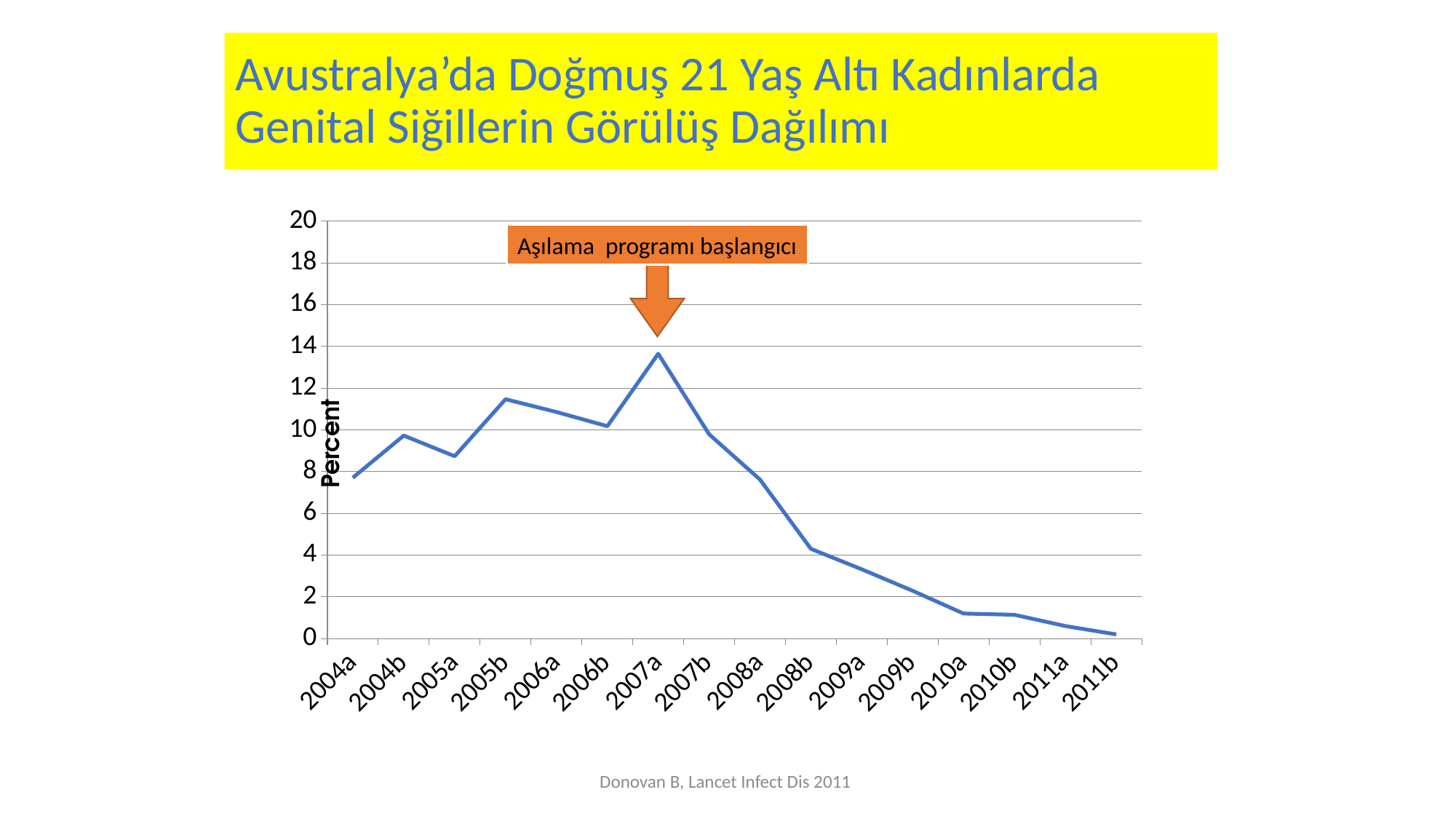

Avustralya’da Doğmuş 21 Yaş Altı Kadınlarda Genital Siğillerin Görülüş Dağılımı

### Chart

| Category |  |
|---|---|
| 2004a | 7.71 |
| 2004b | 9.73 |
| 2005a | 8.74 |
| 2005b | 11.47 |
| 2006a | 10.860000000000024 |
| 2006b | 10.18 |
| 2007a | 13.65 |
| 2007b | 9.790000000000001 |
| 2008a | 7.619999999999996 |
| 2008b | 4.3 |
| 2009a | 3.32 |
| 2009b | 2.29 |
| 2010a | 1.2 |
| 2010b | 1.1399999999999806 |
| 2011a | 0.6000000000000016 |
| 2011b | 0.2 |
Aşılama  programı başlangıcı

Percent
Donovan B, Lancet Infect Dis 2011